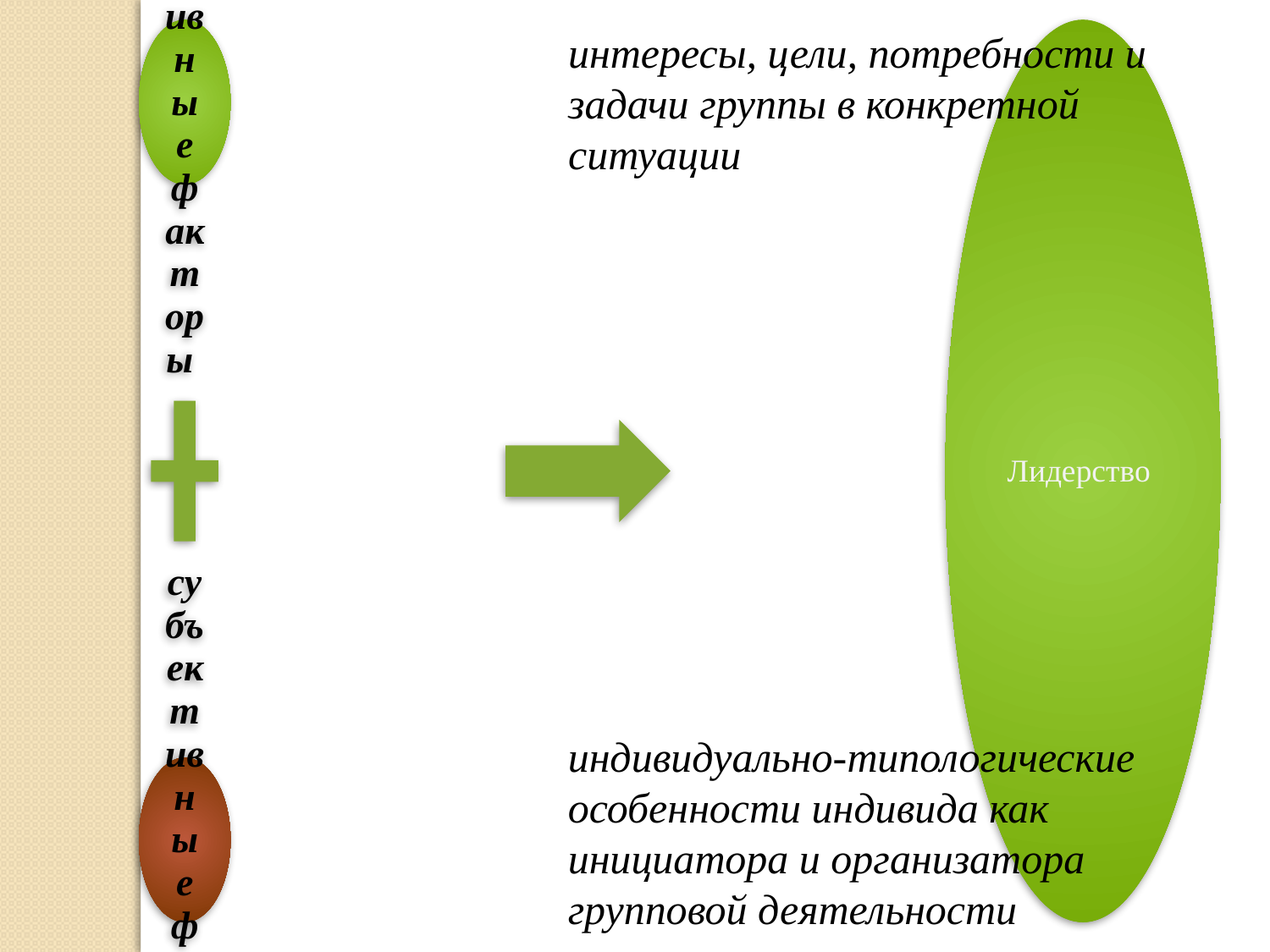

Лидерство
интересы, цели, потребности и задачи группы в конкретной ситуации
индивидуально-типологические особенности индивида как инициатора и организатора групповой деятельности